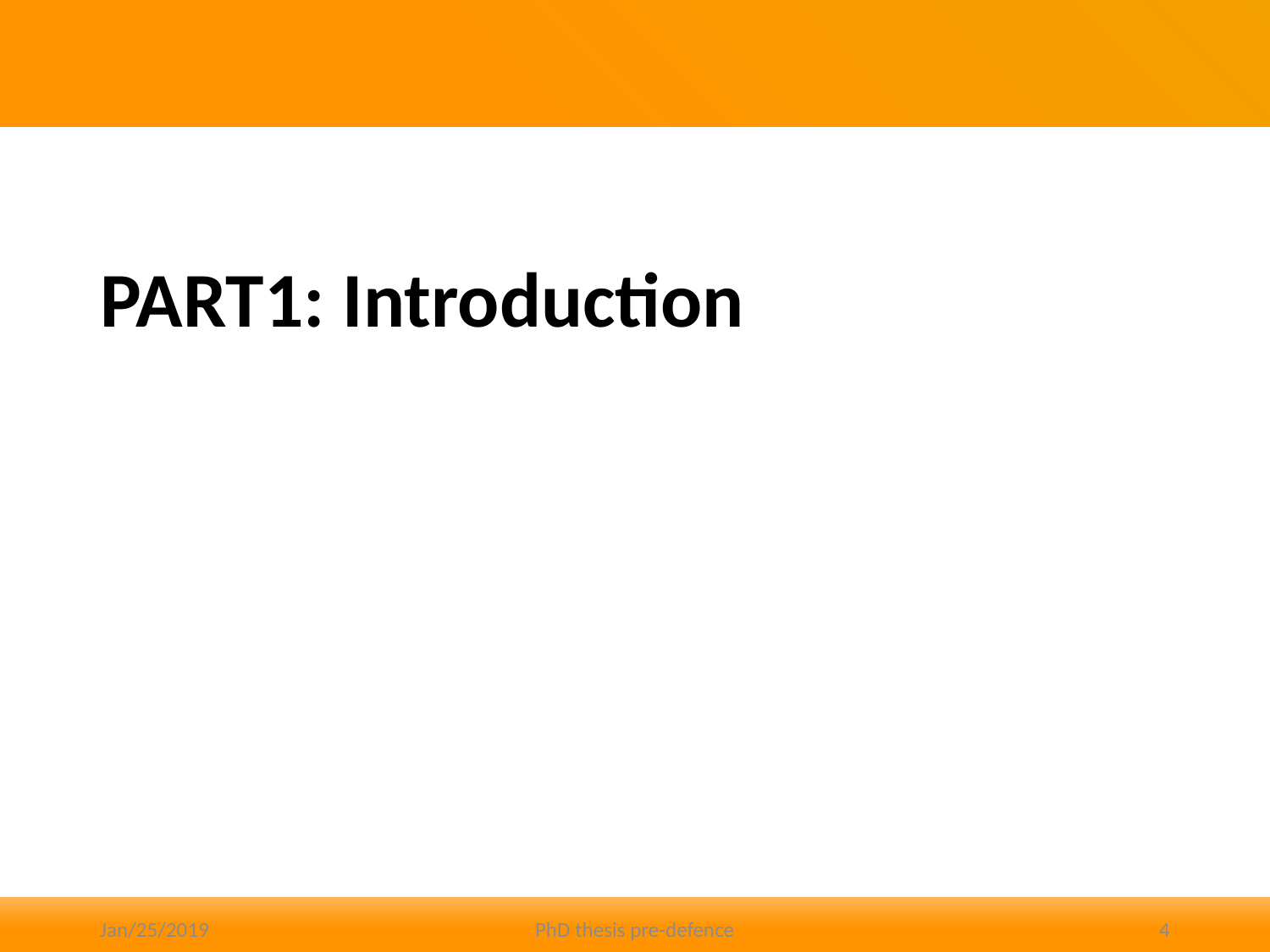

#
PART1: Introduction
Jan/25/2019
PhD thesis pre-defence
4